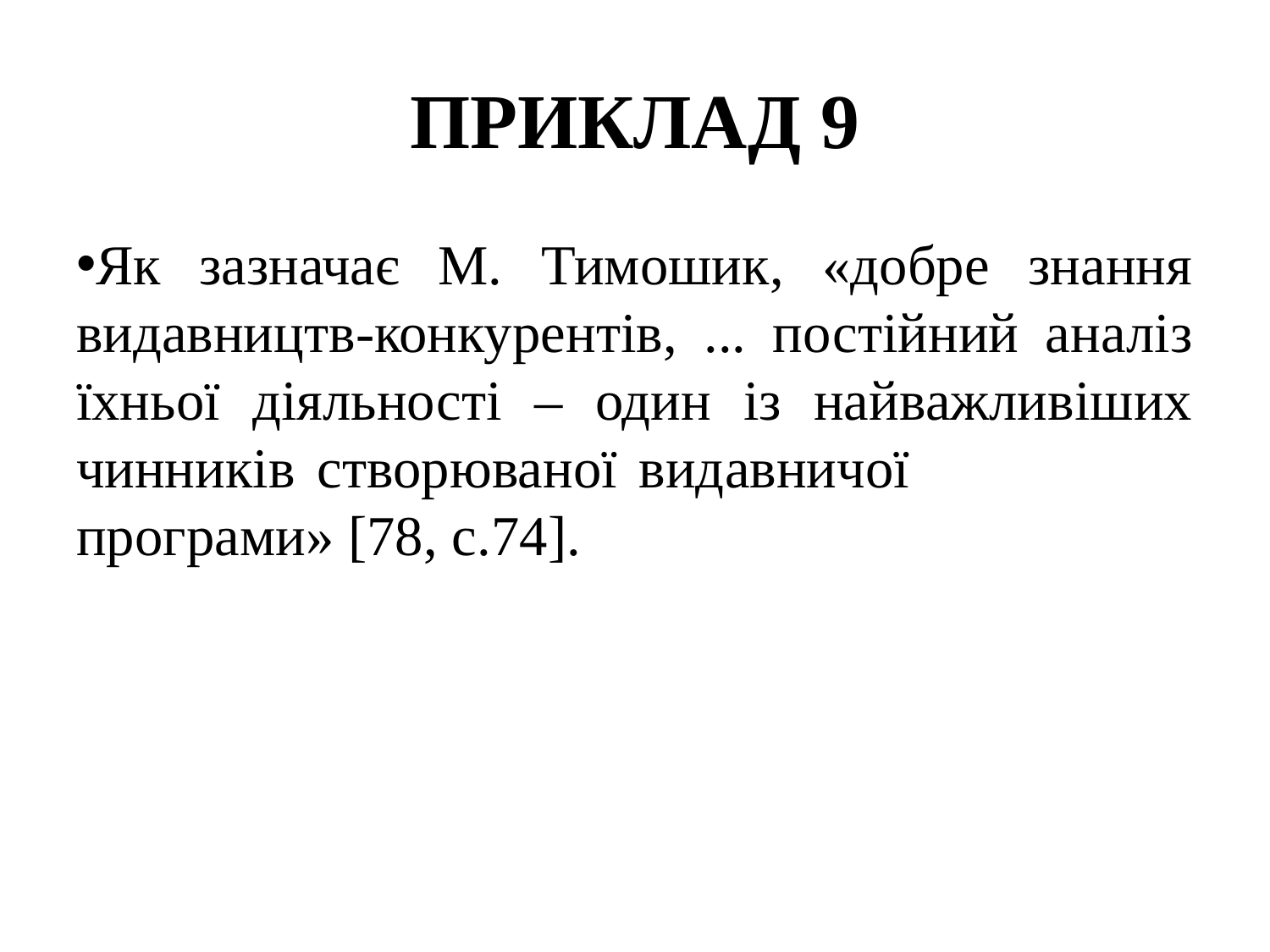

# ПРИКЛАД 9
Як зазначає М. Тимошик, «добре знання видавництв-конкурентів, ... постійний аналіз їхньої діяльності – один із найважливіших чинників створюваної видавничої              програми» [78, с.74].